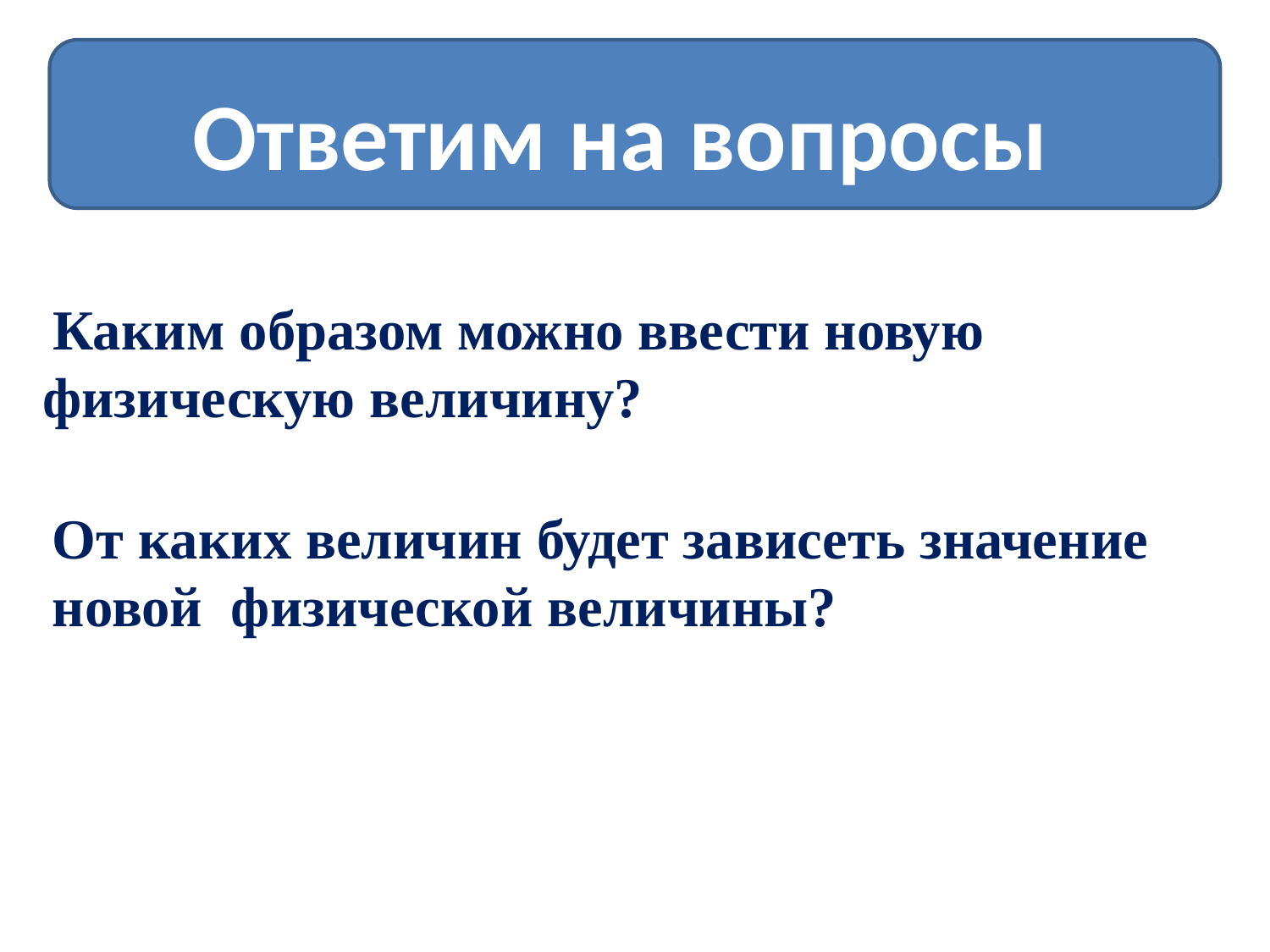

#

Ответим на вопросы
 Каким образом можно ввести новую физическую величину?
От каких величин будет зависеть значение новой  физической величины?